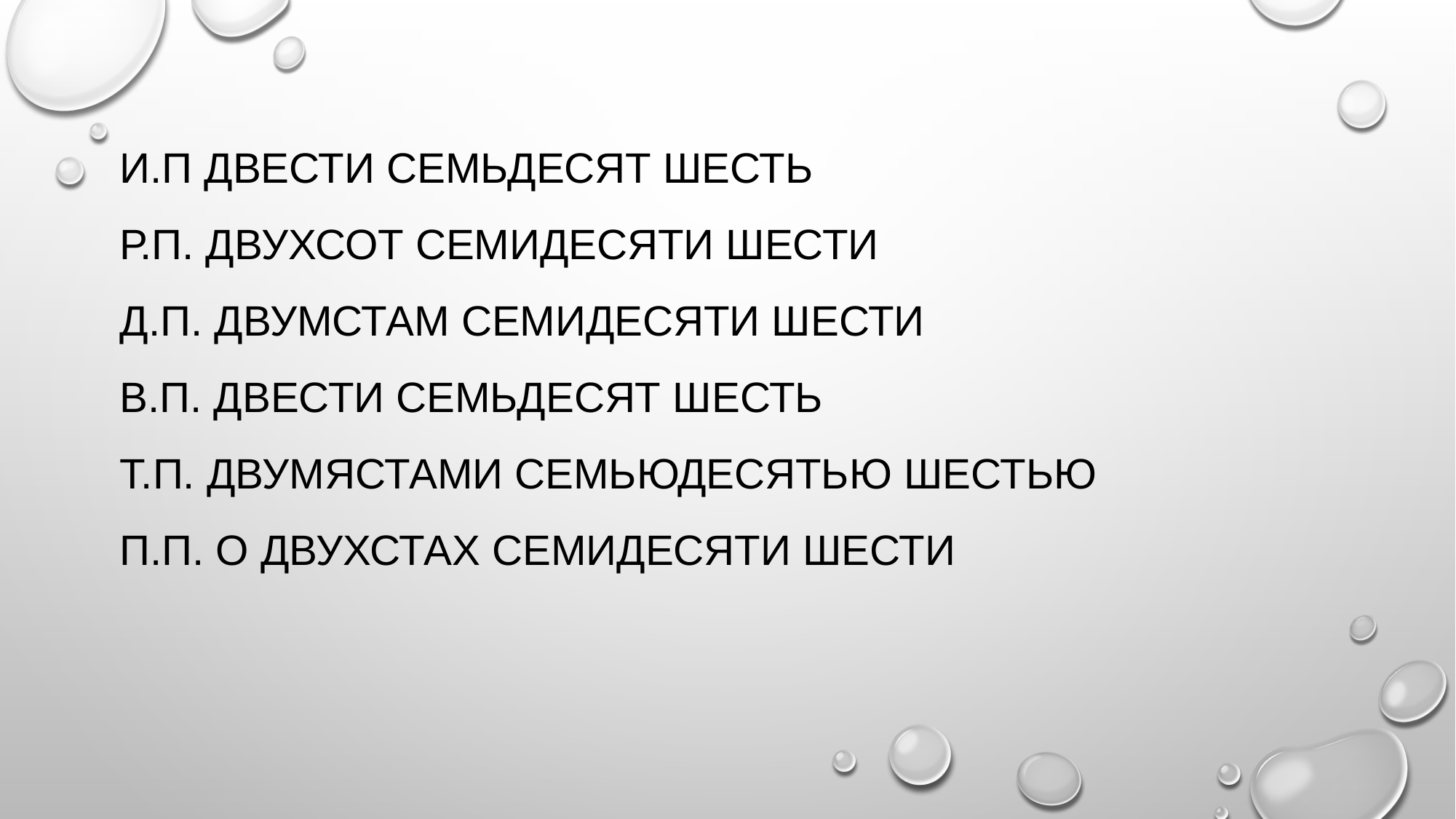

И.п двести семьдесят шесть
Р.п. двухсот семидесяти шести
Д.п. двумстам семидесяти шести
В.п. двести семьдесят шесть
Т.п. двумястами семьюдесятью шестью
П.п. о двухстах семидесяти шести